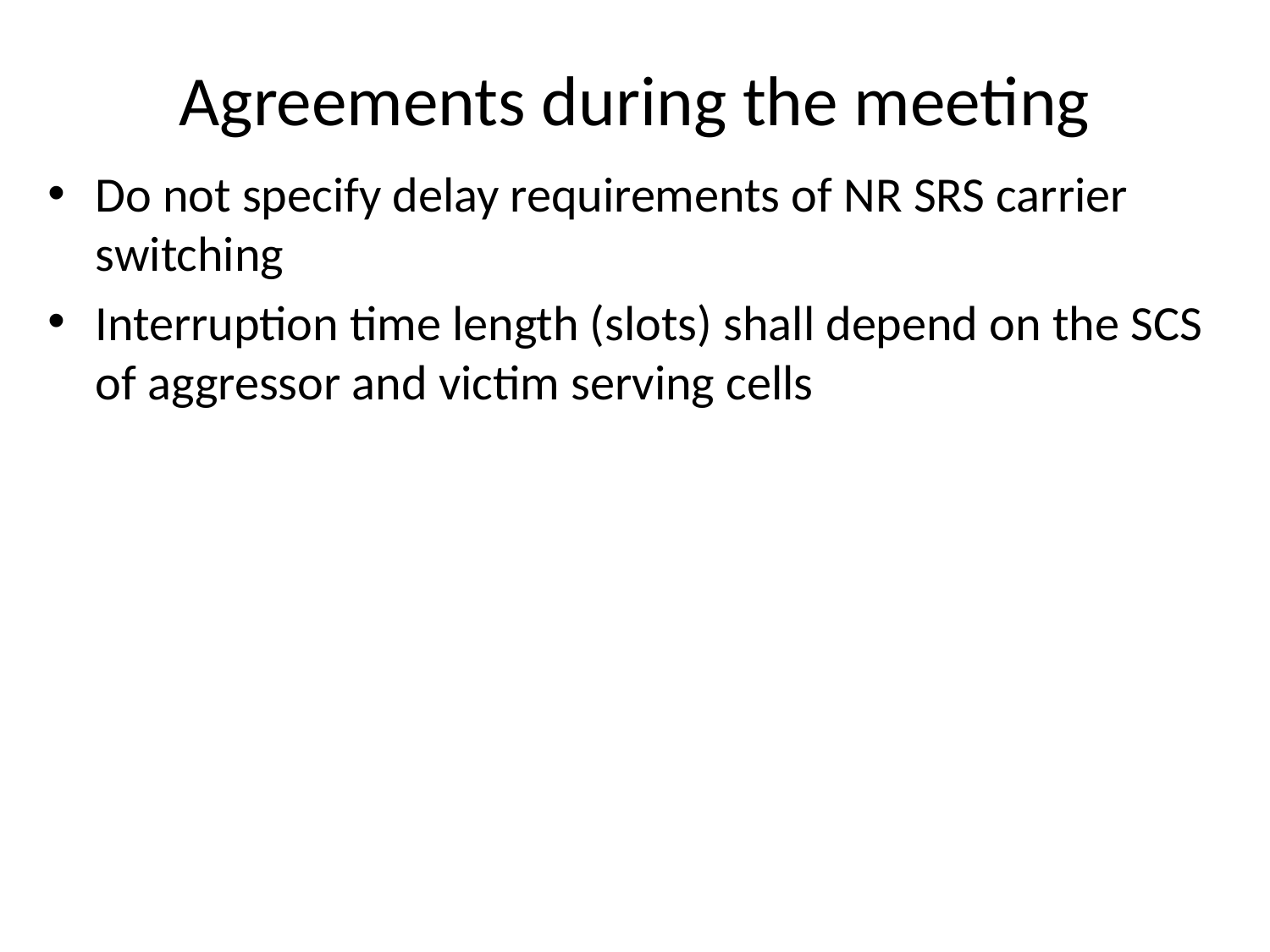

# Agreements during the meeting
Do not specify delay requirements of NR SRS carrier switching
Interruption time length (slots) shall depend on the SCS of aggressor and victim serving cells

3